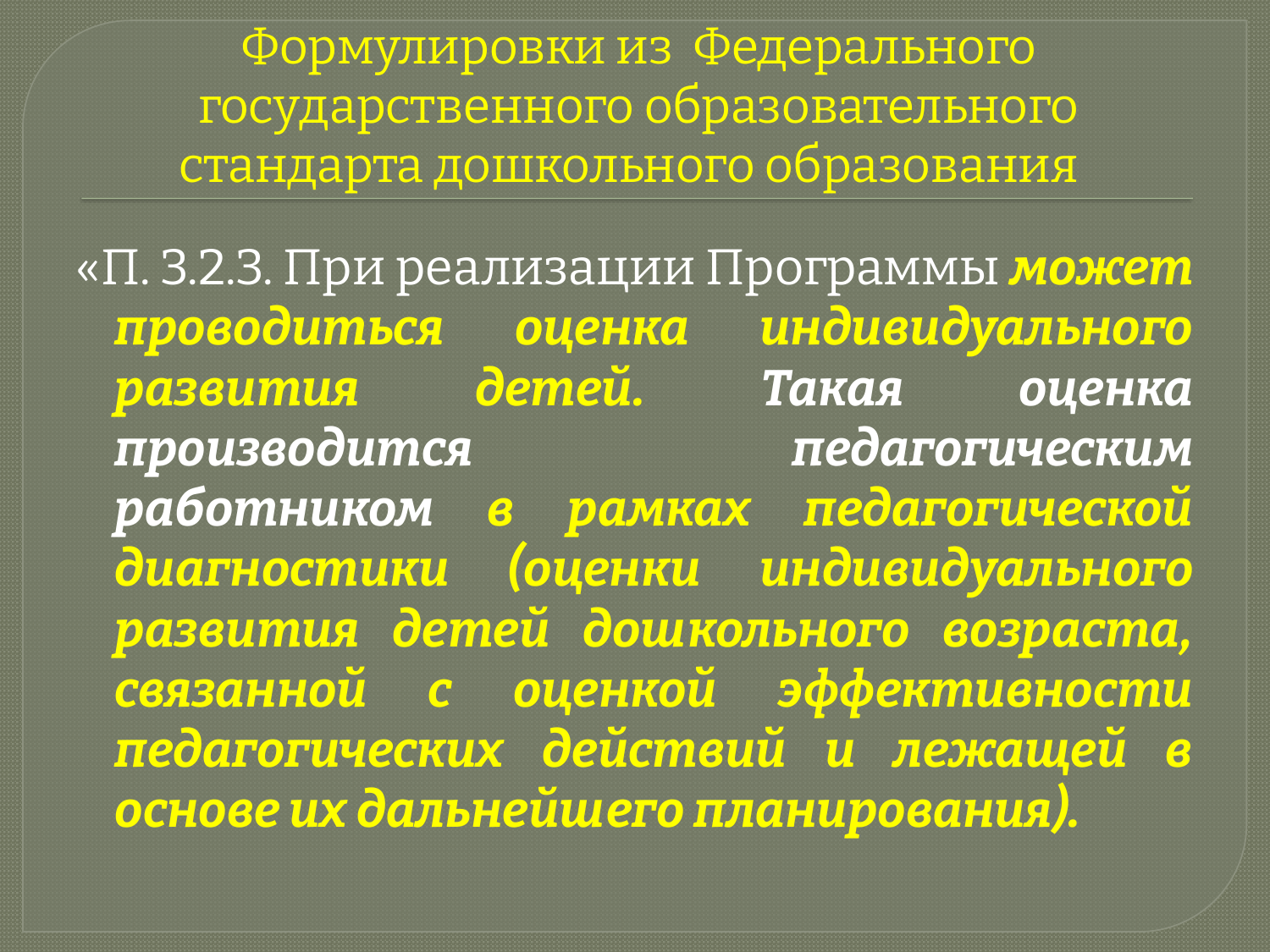

# Формулировки из  Федерального государственного образовательного стандарта дошкольного образования
«П. 3.2.3. При реализации Программы может проводиться оценка индивидуального развития детей. Такая оценка производится педагогическим работником в рамках педагогической диагностики (оценки индивидуального развития детей дошкольного возраста, связанной с оценкой эффективности педагогических действий и лежащей в основе их дальнейшего планирования).